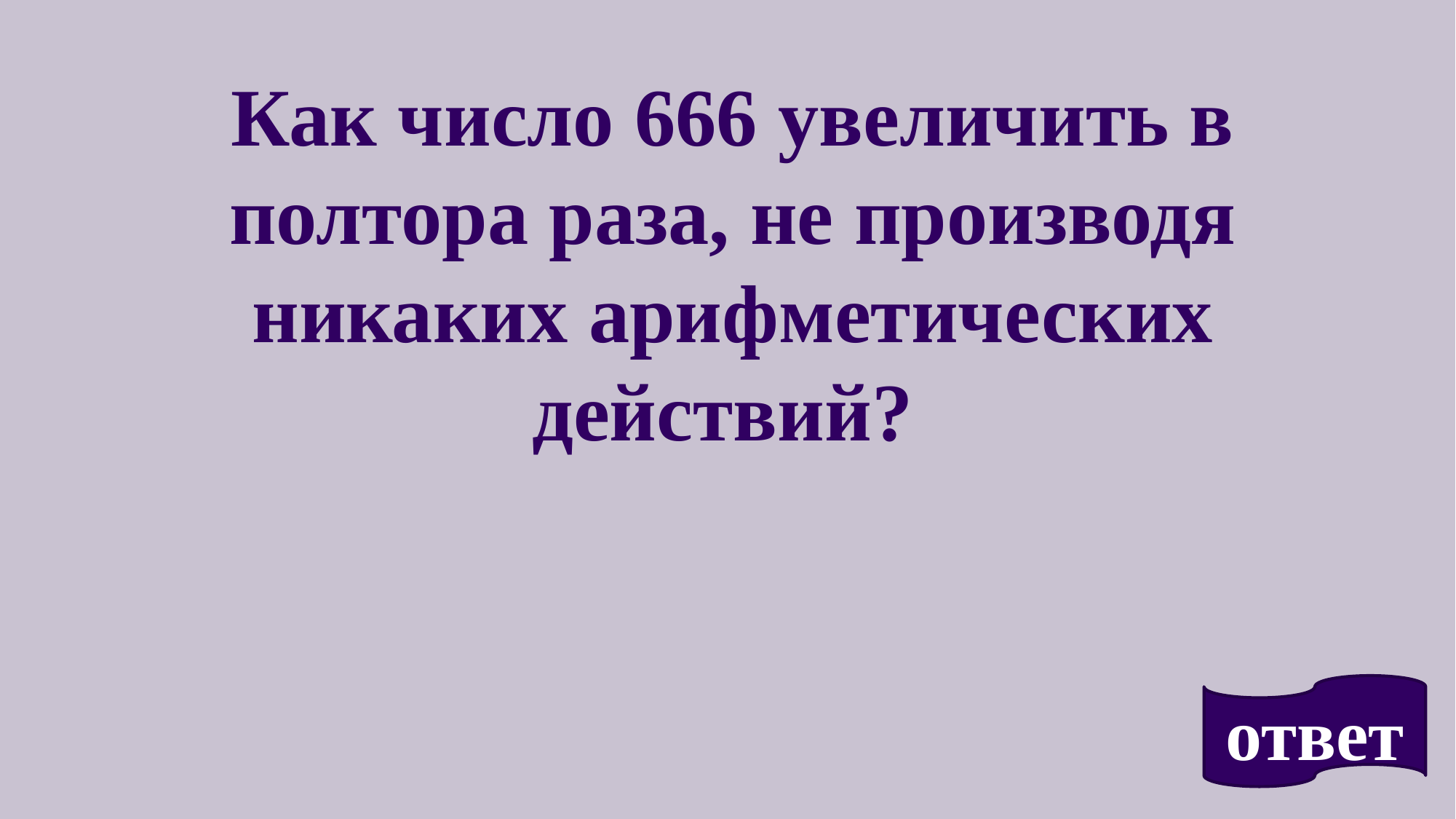

Как число 666 увеличить в полтора раза, не производя никаких арифметических действий?
ответ